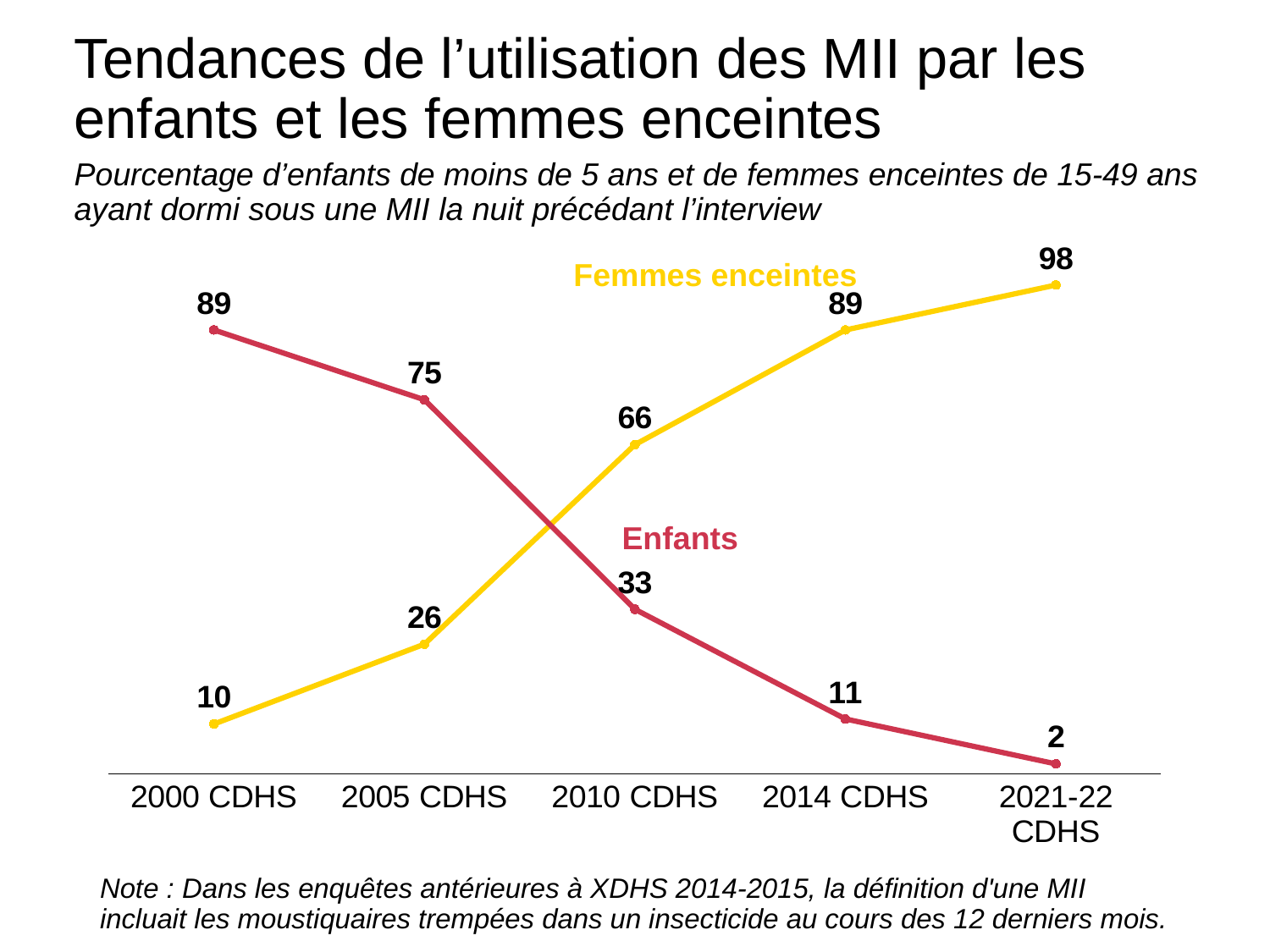

# Tendances de l’utilisation des MII par les enfants et les femmes enceintes
Pourcentage d’enfants de moins de 5 ans et de femmes enceintes de 15-49 ans ayant dormi sous une MII la nuit précédant l’interview

### Chart

| Category | Health facility | At home |
|---|---|---|
| 2000 CDHS | 10.0 | 89.0 |
| 2005 CDHS | 26.0 | 75.0 |
| 2010 CDHS | 66.0 | 33.0 |
| 2014 CDHS | 89.0 | 11.0 |
| 2021-22 CDHS | 98.0 | 2.0 |
Femmes enceintes
Enfants
Note : Dans les enquêtes antérieures à XDHS 2014-2015, la définition d'une MII incluait les moustiquaires trempées dans un insecticide au cours des 12 derniers mois.